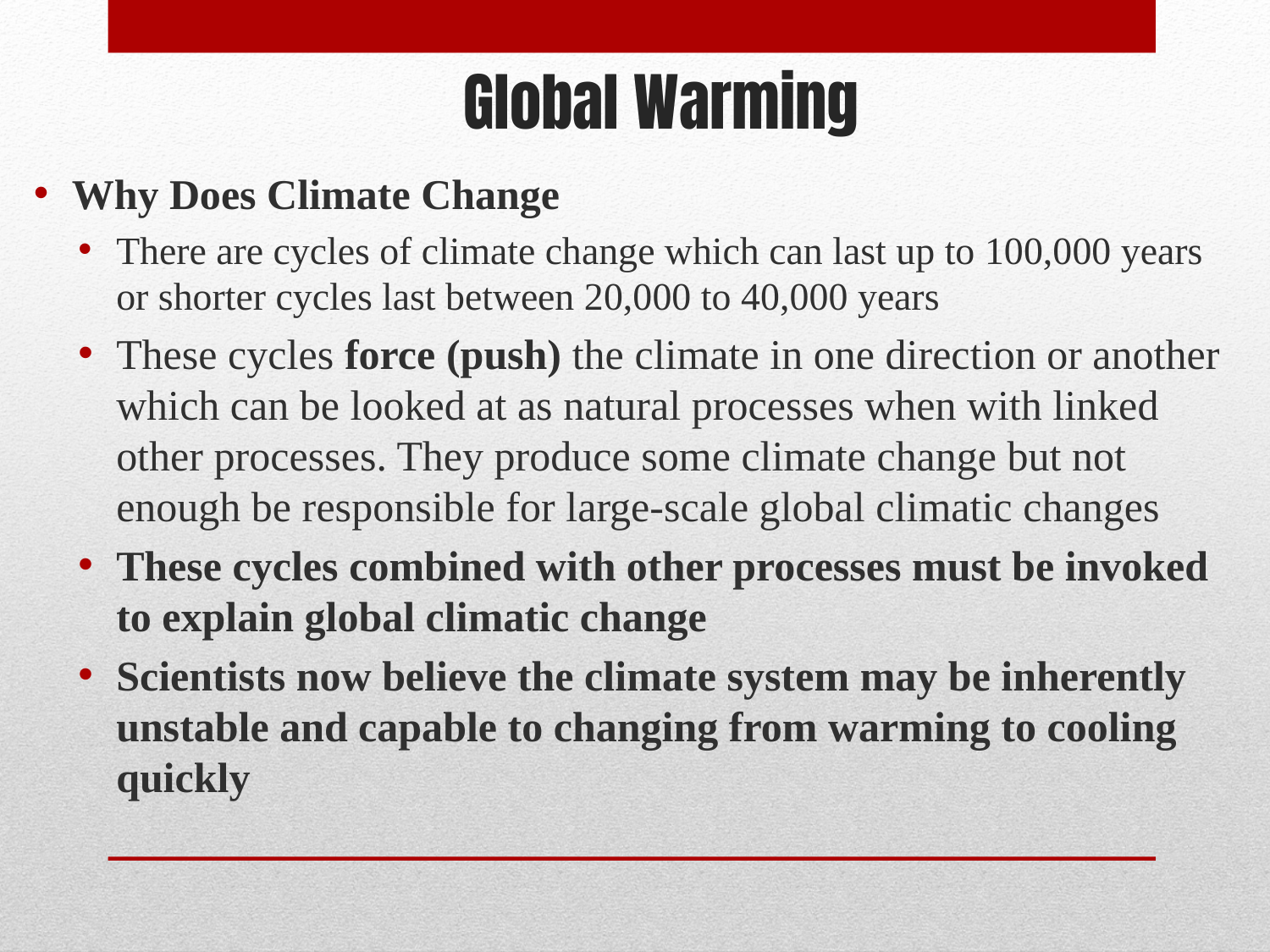

Global Warming
Why Does Climate Change
There are cycles of climate change which can last up to 100,000 years or shorter cycles last between 20,000 to 40,000 years
These cycles force (push) the climate in one direction or another which can be looked at as natural processes when with linked other processes. They produce some climate change but not enough be responsible for large-scale global climatic changes
These cycles combined with other processes must be invoked to explain global climatic change
Scientists now believe the climate system may be inherently unstable and capable to changing from warming to cooling quickly